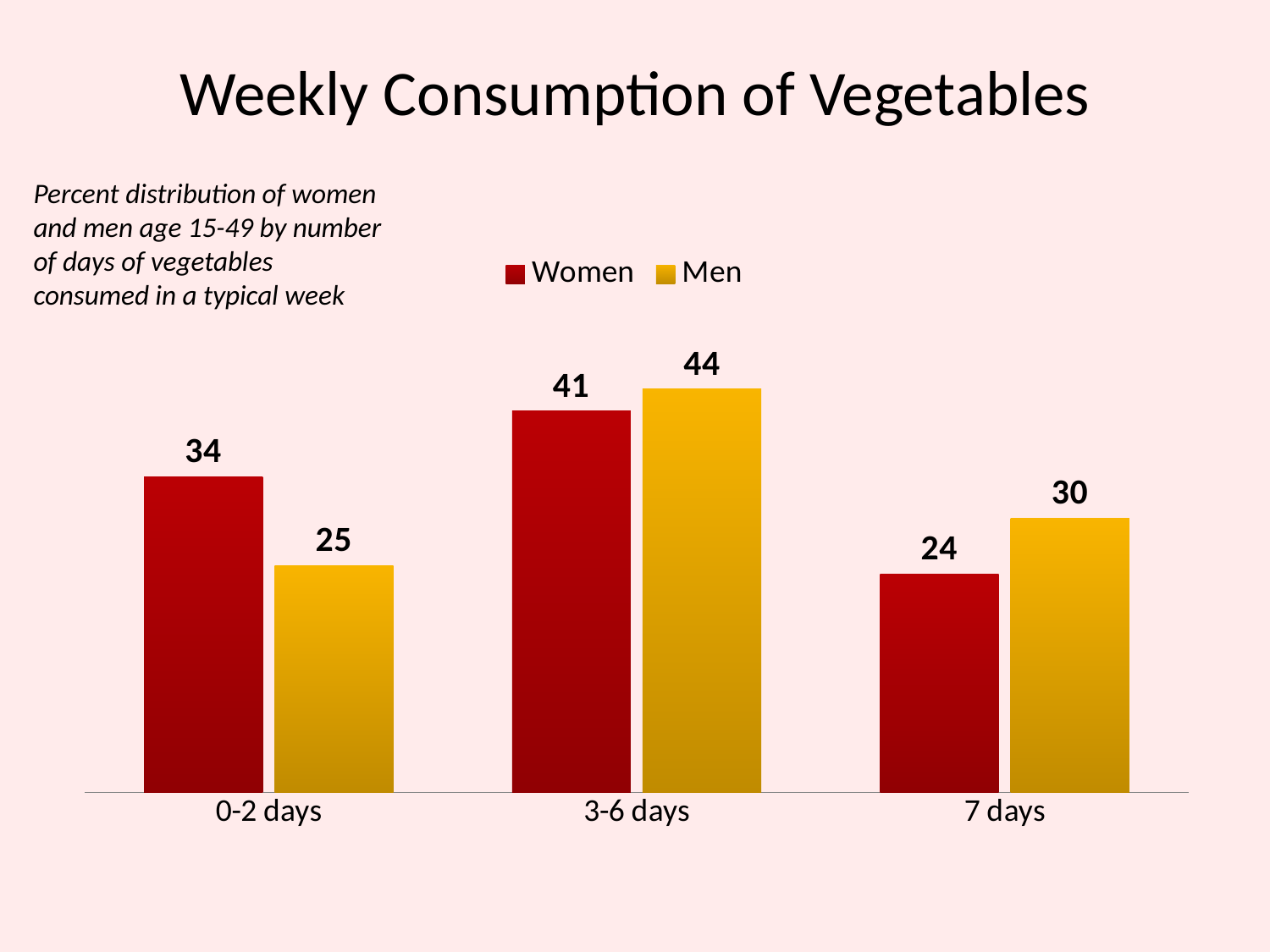

# Weekly Consumption of Vegetables
Percent distribution of women and men age 15-49 by number of days of vegetables consumed in a typical week

### Chart

| Category | Women | Men |
|---|---|---|
| 0-2 days | 34.2 | 24.6 |
| 3-6 days | 41.3 | 43.7 |
| 7 days | 23.7 | 29.7 |